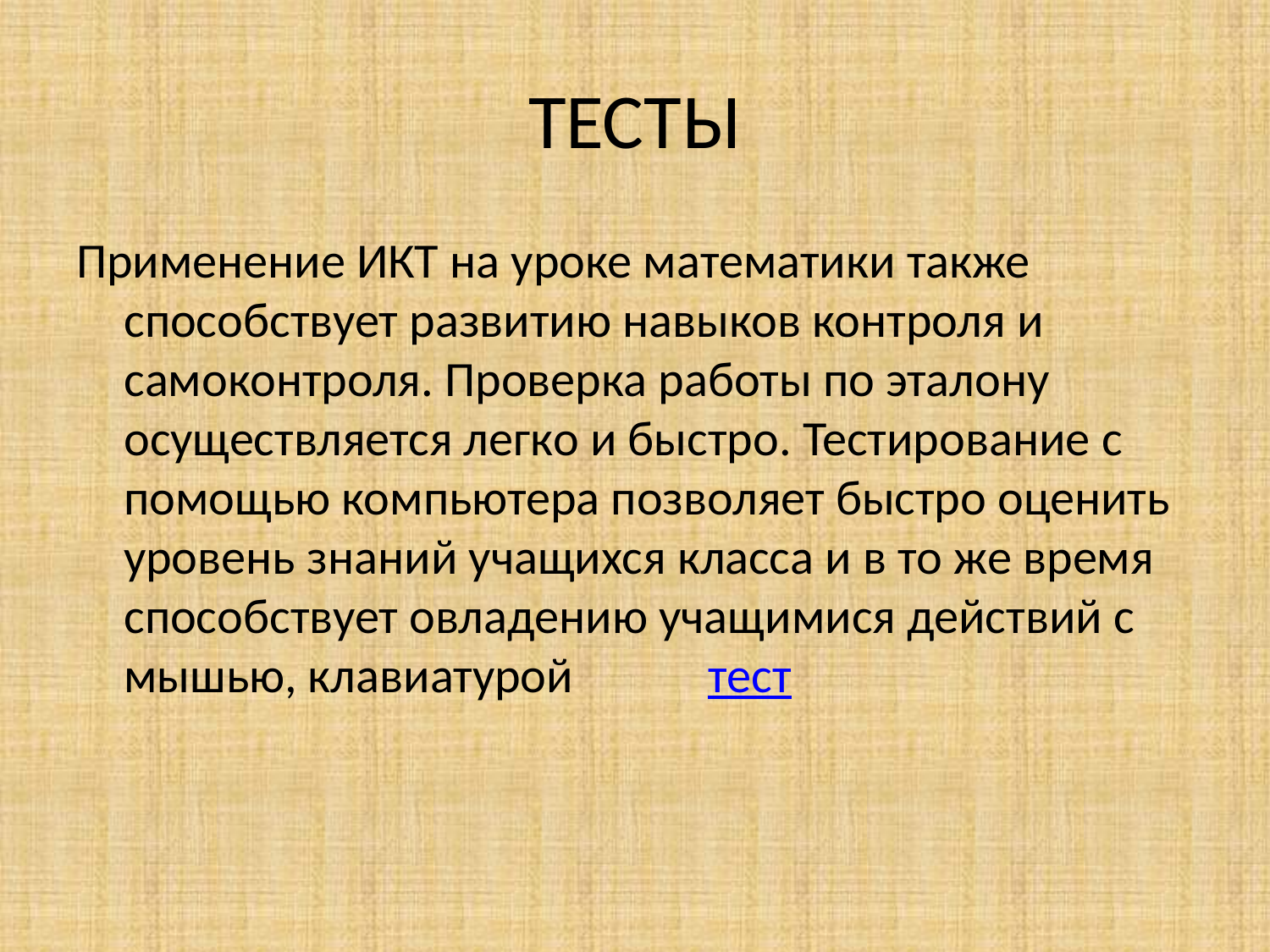

# ТЕСТЫ
Применение ИКТ на уроке математики также способствует развитию навыков контроля и самоконтроля. Проверка работы по эталону осуществляется легко и быстро. Тестирование с помощью компьютера позволяет быстро оценить уровень знаний учащихся класса и в то же время способствует овладению учащимися действий с мышью, клавиатурой            тест